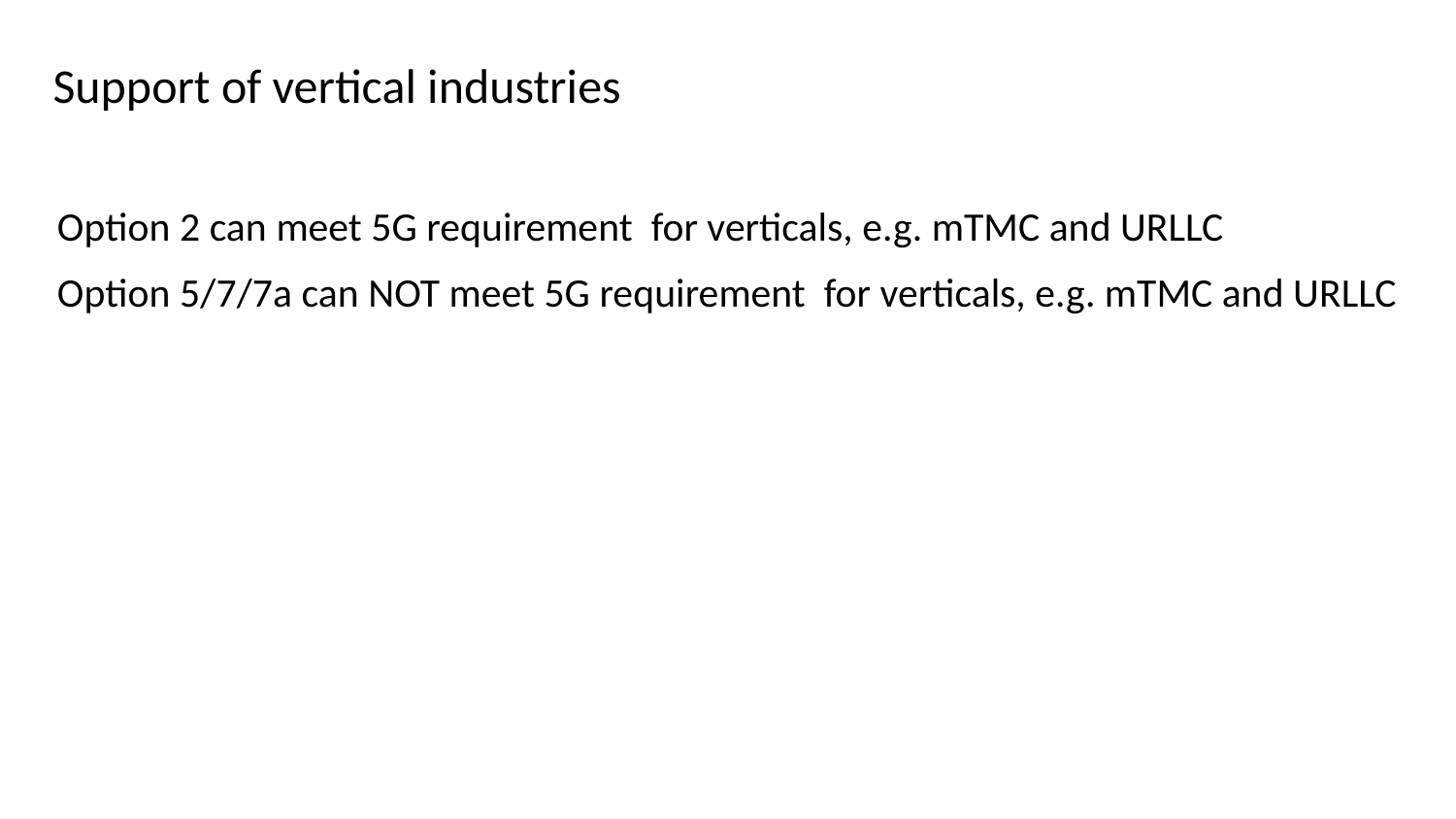

# Support of vertical industries
Option 2 can meet 5G requirement  for verticals, e.g. mTMC and URLLC
Option 5/7/7a can NOT meet 5G requirement  for verticals, e.g. mTMC and URLLC